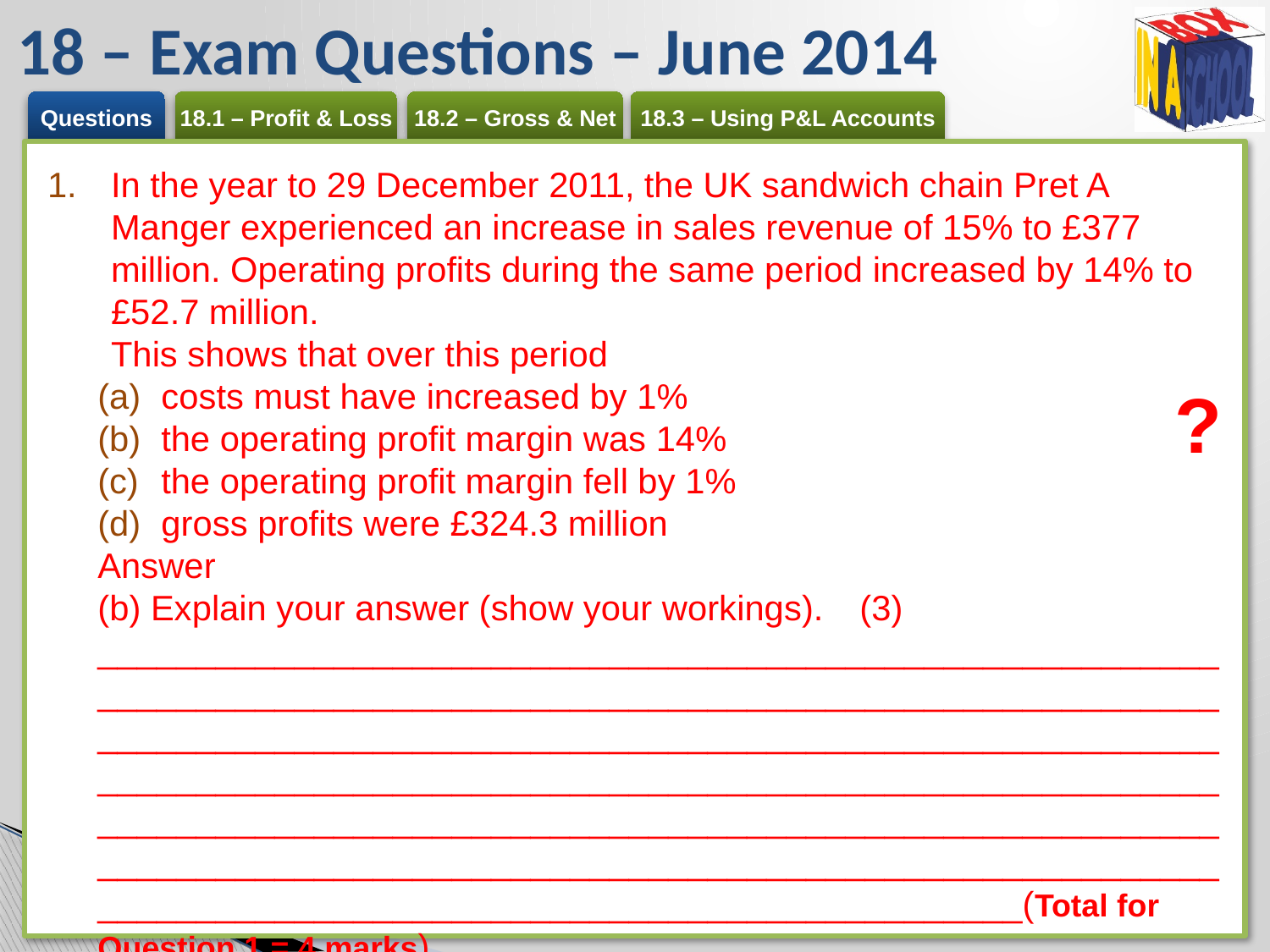

# 18 – Exam Questions – June 2014
In the year to 29 December 2011, the UK sandwich chain Pret A Manger experienced an increase in sales revenue of 15% to £377 million. Operating profits during the same period increased by 14% to £52.7 million.
This shows that over this period
costs must have increased by 1%
the operating profit margin was 14%
the operating profit margin fell by 1%
gross profits were £324.3 million
Answer
(b) Explain your answer (show your workings).	(3)
_____________________________________________________________________________________________________________________________________________________________________________________________________________________________________________________________________________________________________________________________________________________________________________________________________(Total for Question 1 = 4 marks)
?